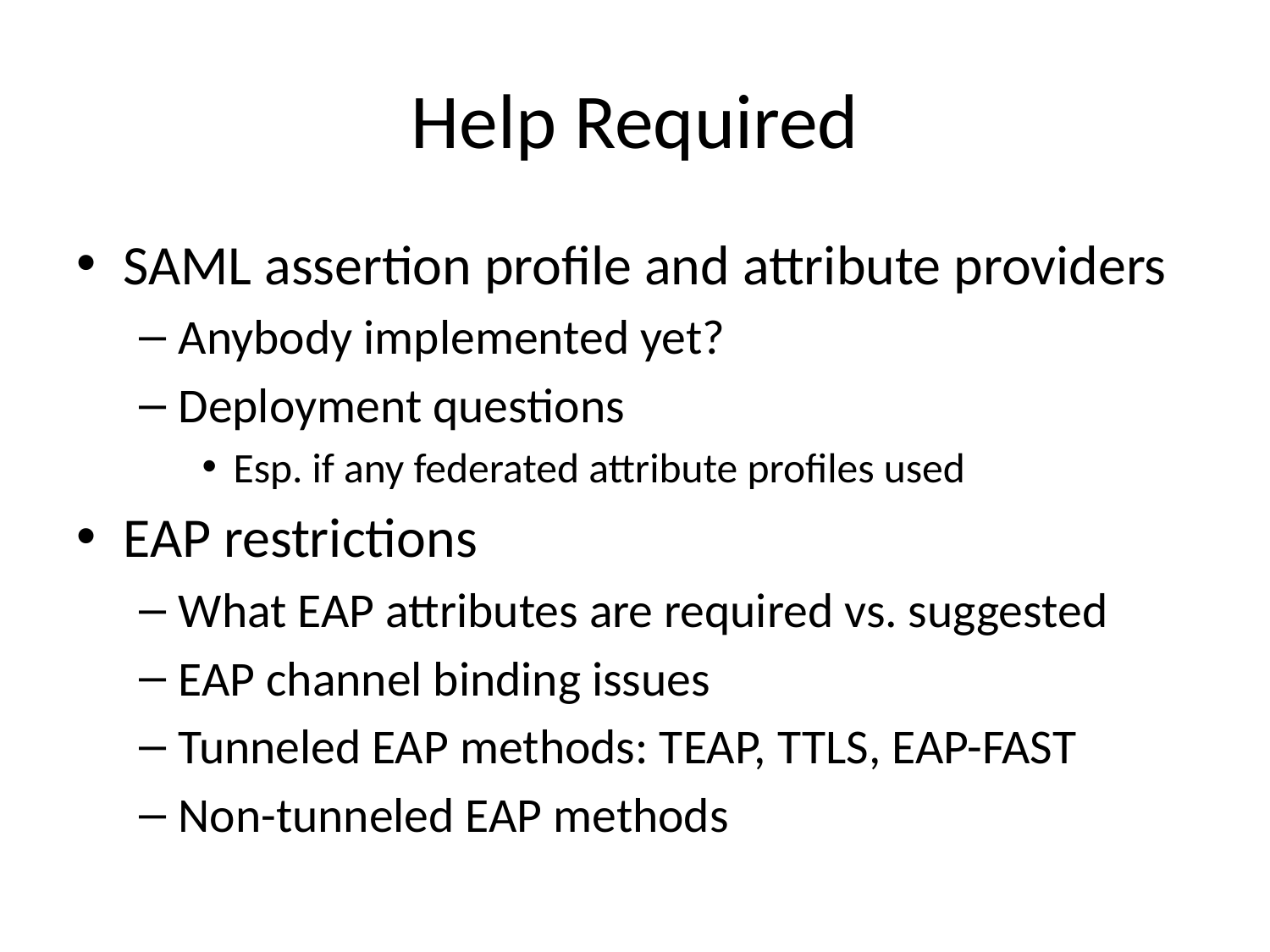

# Help Required
SAML assertion profile and attribute providers
Anybody implemented yet?
Deployment questions
Esp. if any federated attribute profiles used
EAP restrictions
What EAP attributes are required vs. suggested
EAP channel binding issues
Tunneled EAP methods: TEAP, TTLS, EAP-FAST
Non-tunneled EAP methods